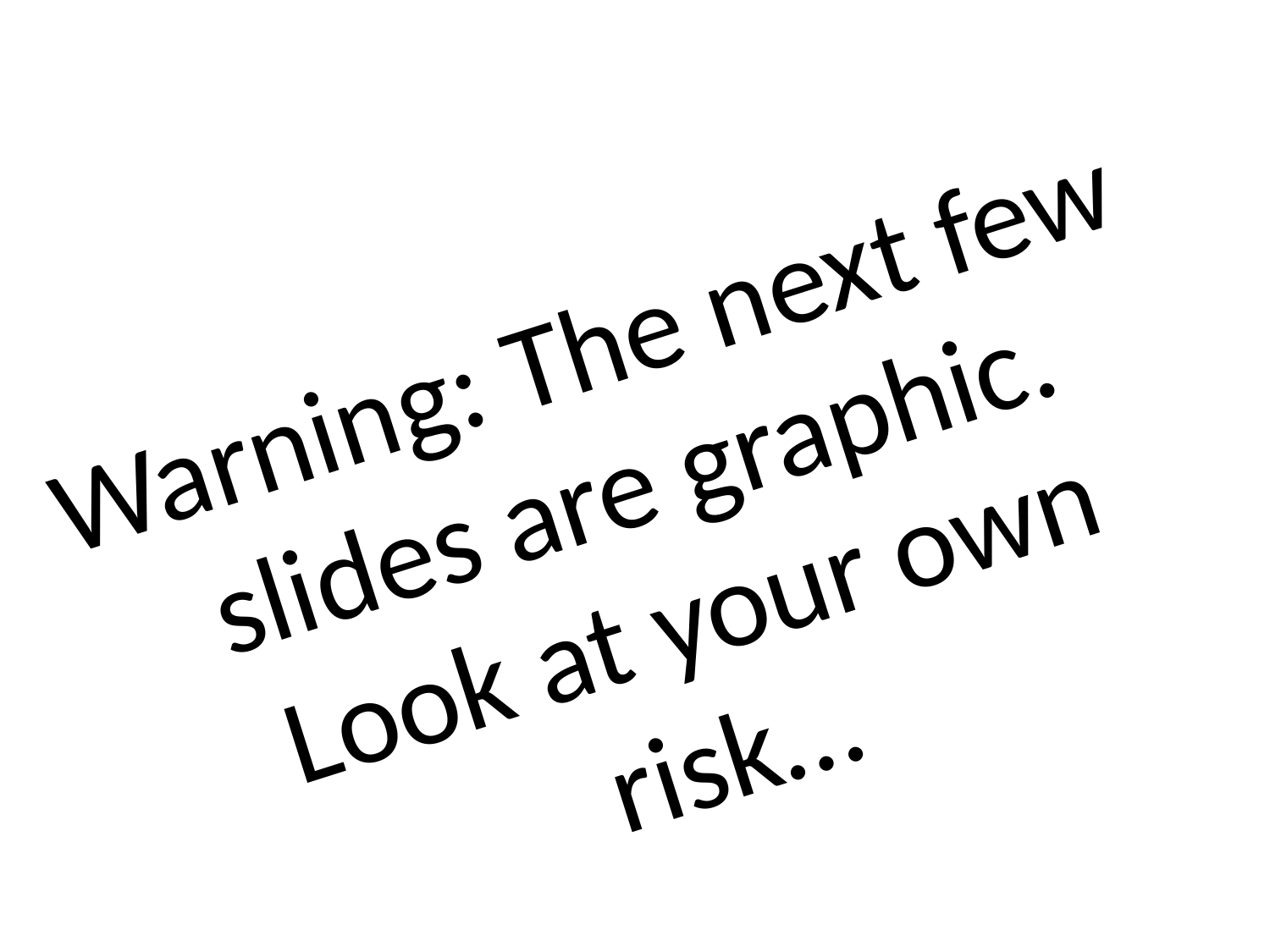

#

Warning: The next few slides are graphic.  Look at your own risk…